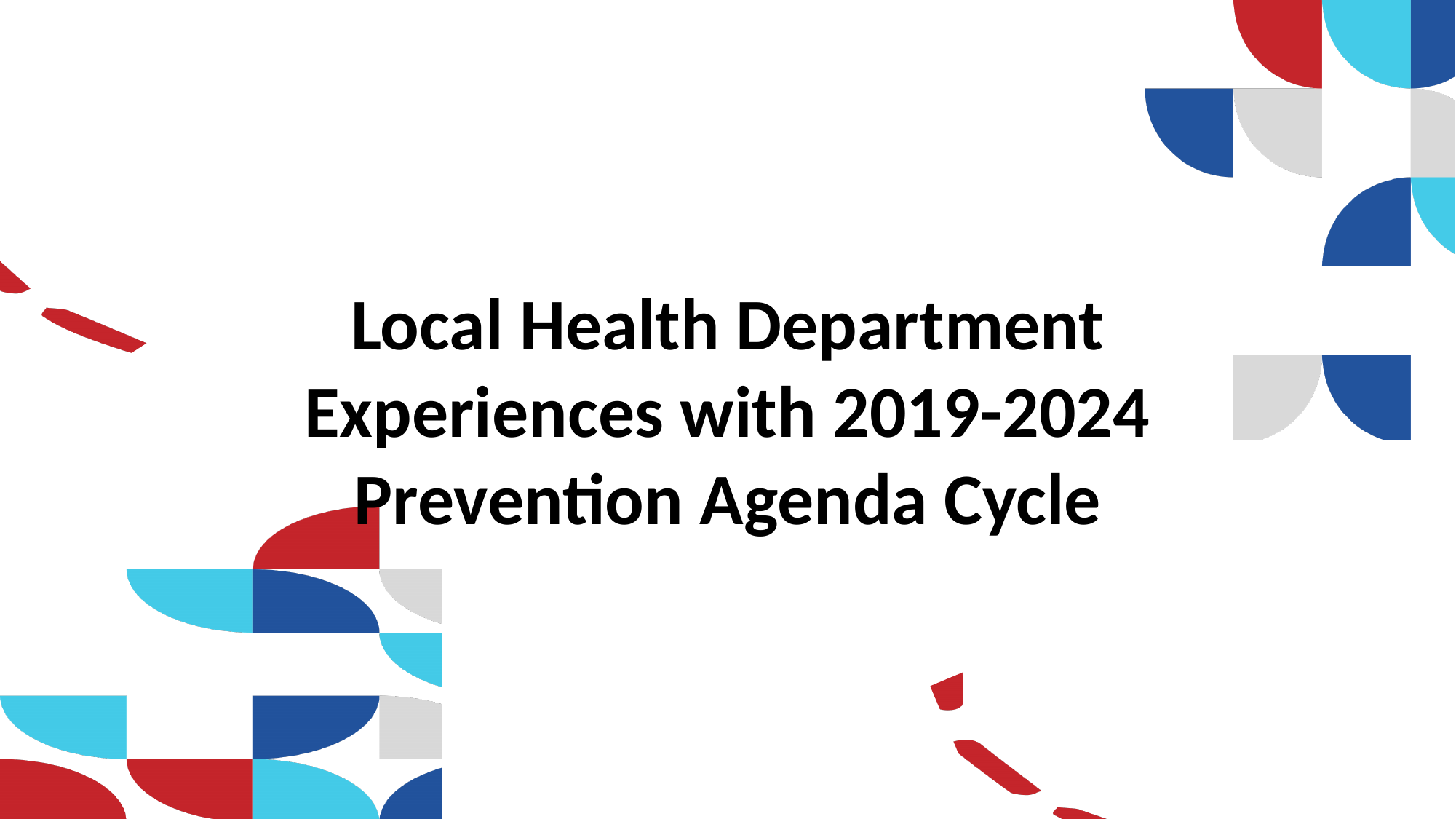

Local Health Department Experiences with 2019-2024 Prevention Agenda Cycle